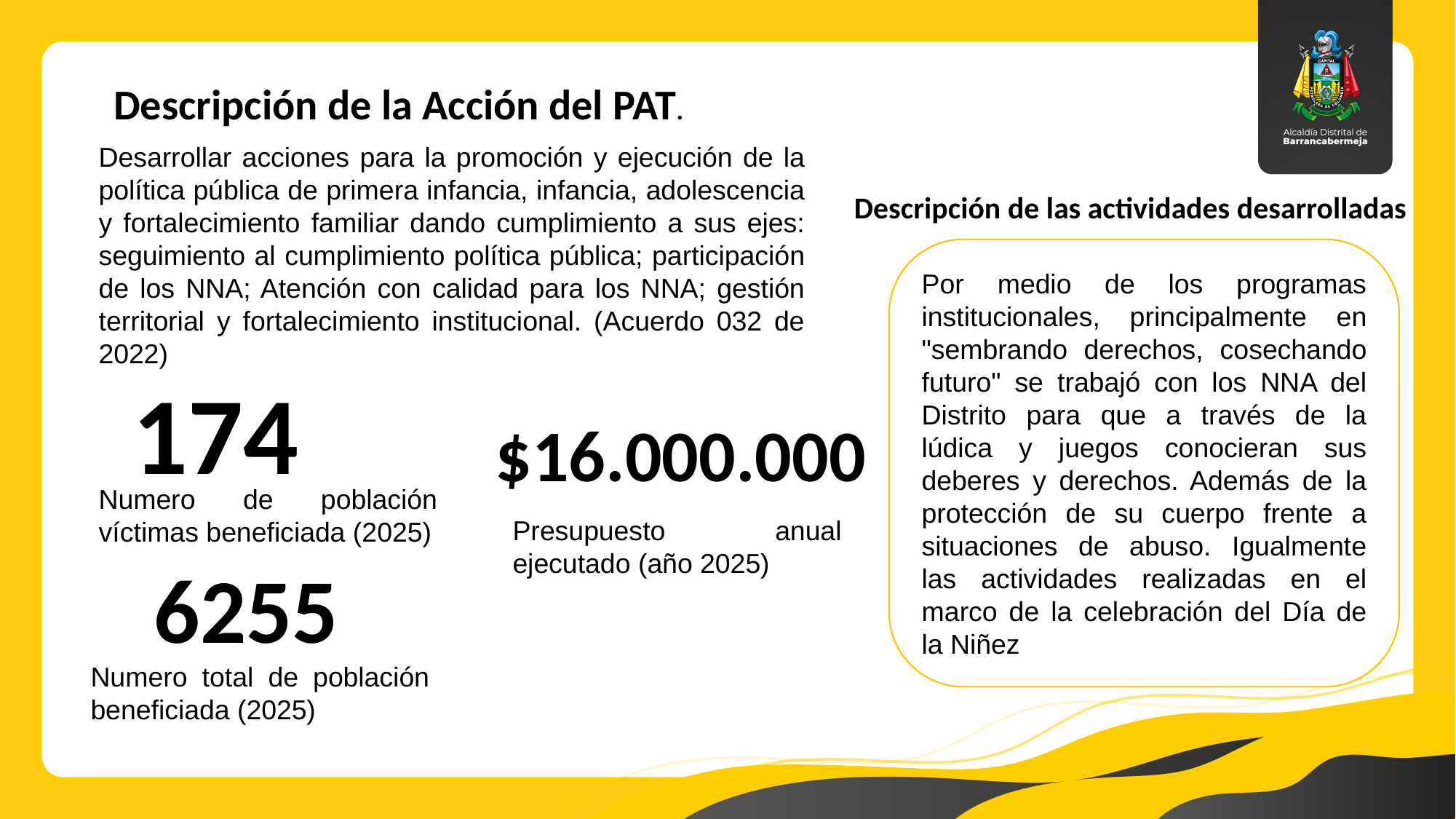

Descripción de la Acción del PAT.
Desarrollar acciones para la promoción y ejecución de la política pública de primera infancia, infancia, adolescencia y fortalecimiento familiar dando cumplimiento a sus ejes: seguimiento al cumplimiento política pública; participación de los NNA; Atención con calidad para los NNA; gestión territorial y fortalecimiento institucional. (Acuerdo 032 de 2022)
Descripción de las actividades desarrolladas
Por medio de los programas institucionales, principalmente en "sembrando derechos, cosechando futuro" se trabajó con los NNA del Distrito para que a través de la lúdica y juegos conocieran sus deberes y derechos. Además de la protección de su cuerpo frente a situaciones de abuso. Igualmente las actividades realizadas en el marco de la celebración del Día de la Niñez
174
$16.000.000
Numero de población víctimas beneficiada (2025)
Presupuesto anual ejecutado (año 2025)
6255
Numero total de población beneficiada (2025)